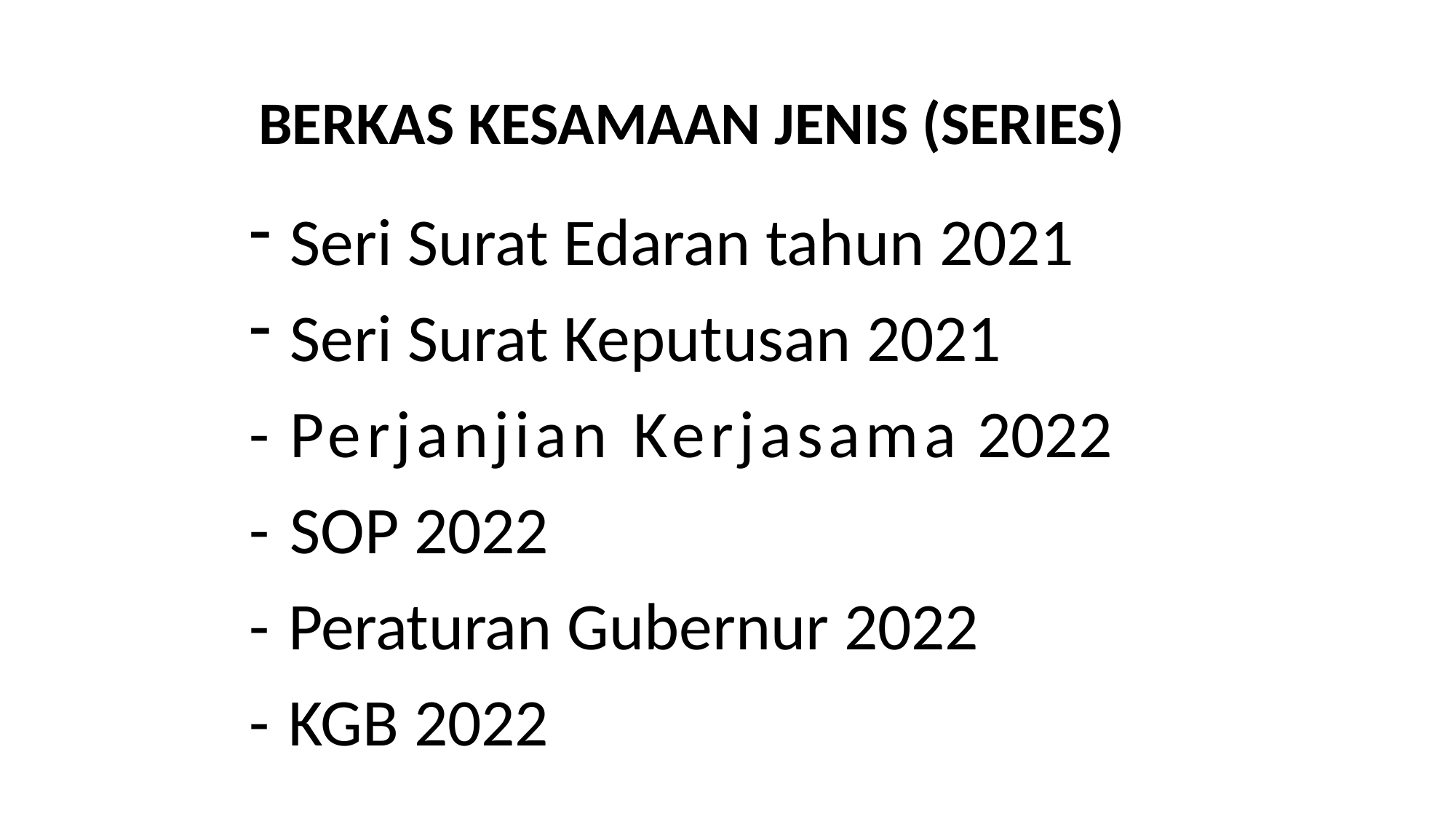

BERKAS KESAMAAN JENIS (SERIES)
Seri Surat Edaran tahun 2021
Seri Surat Keputusan 2021
- Perjanjian Kerjasama 2022
- SOP 2022
- Peraturan Gubernur 2022
- KGB 2022